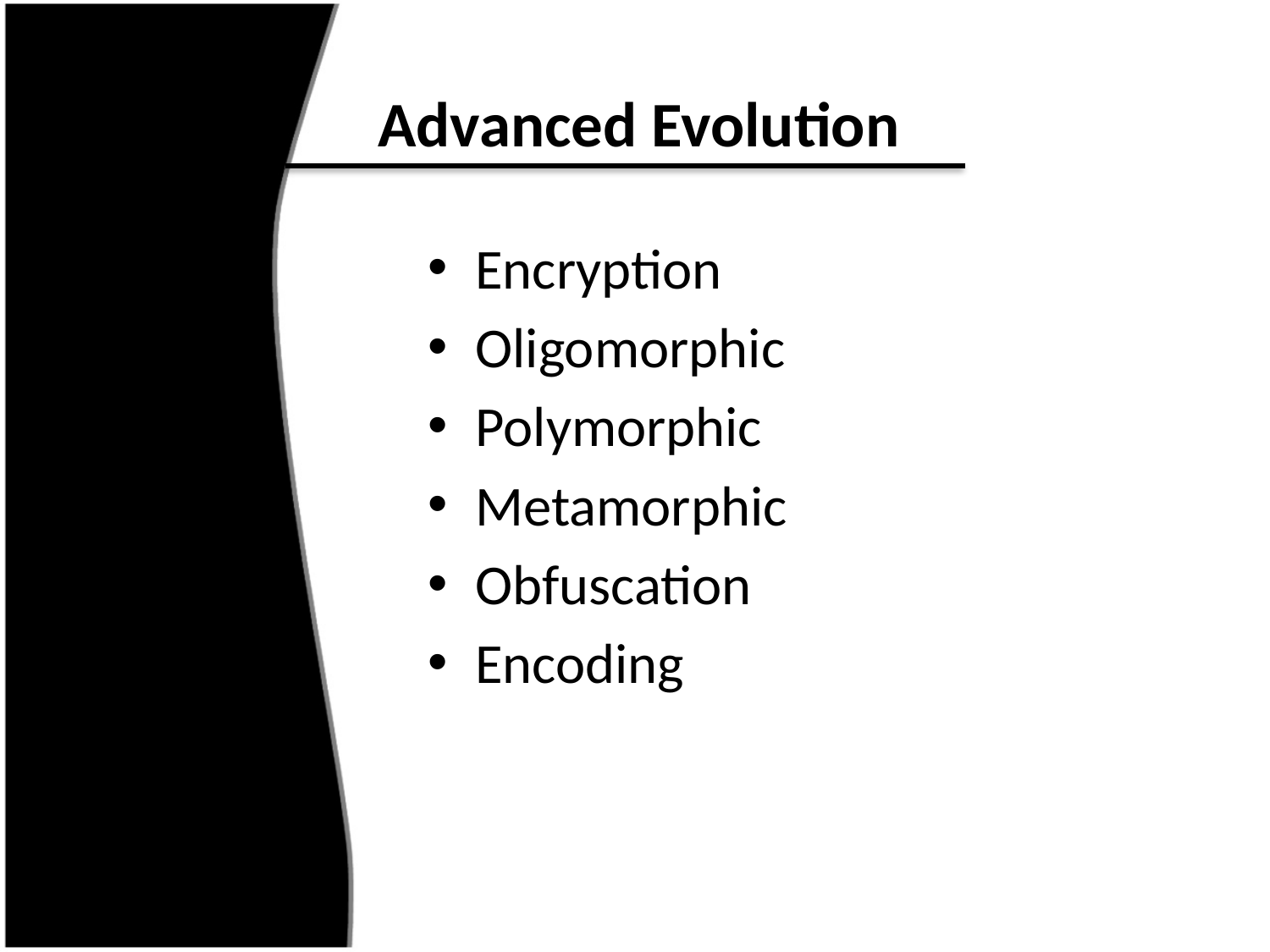

# Advanced Evolution
Encryption
Oligomorphic
Polymorphic
Metamorphic
Obfuscation
Encoding